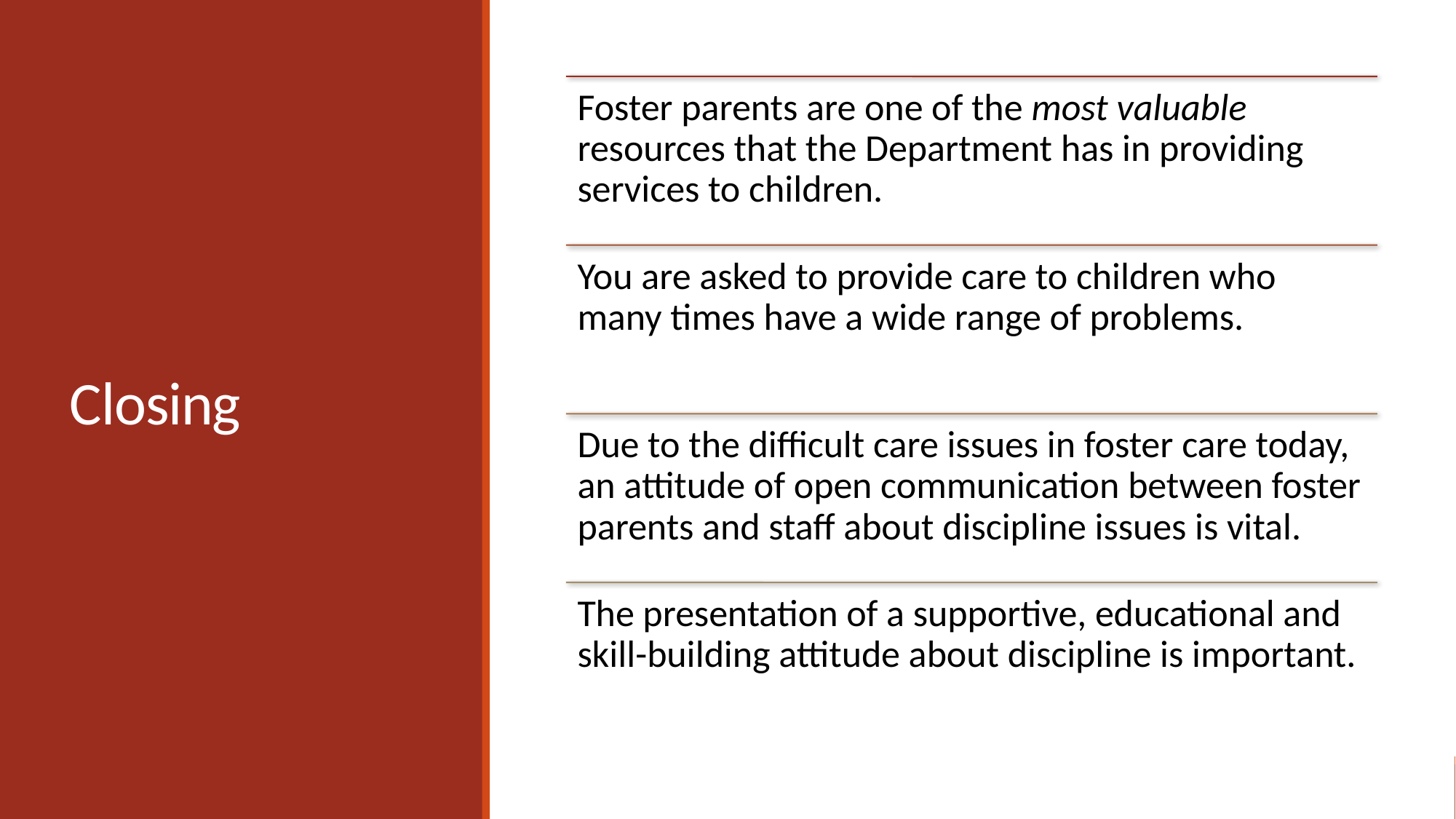

# Closing
Foster parents are one of the most valuable resources that the Department has in providing services to children.
You are asked to provide care to children who many times have a wide range of problems.
Due to the difficult care issues in foster care today, an attitude of open communication between foster parents and staff about discipline issues is vital.
The presentation of a supportive, educational and skill-building attitude about discipline is important.